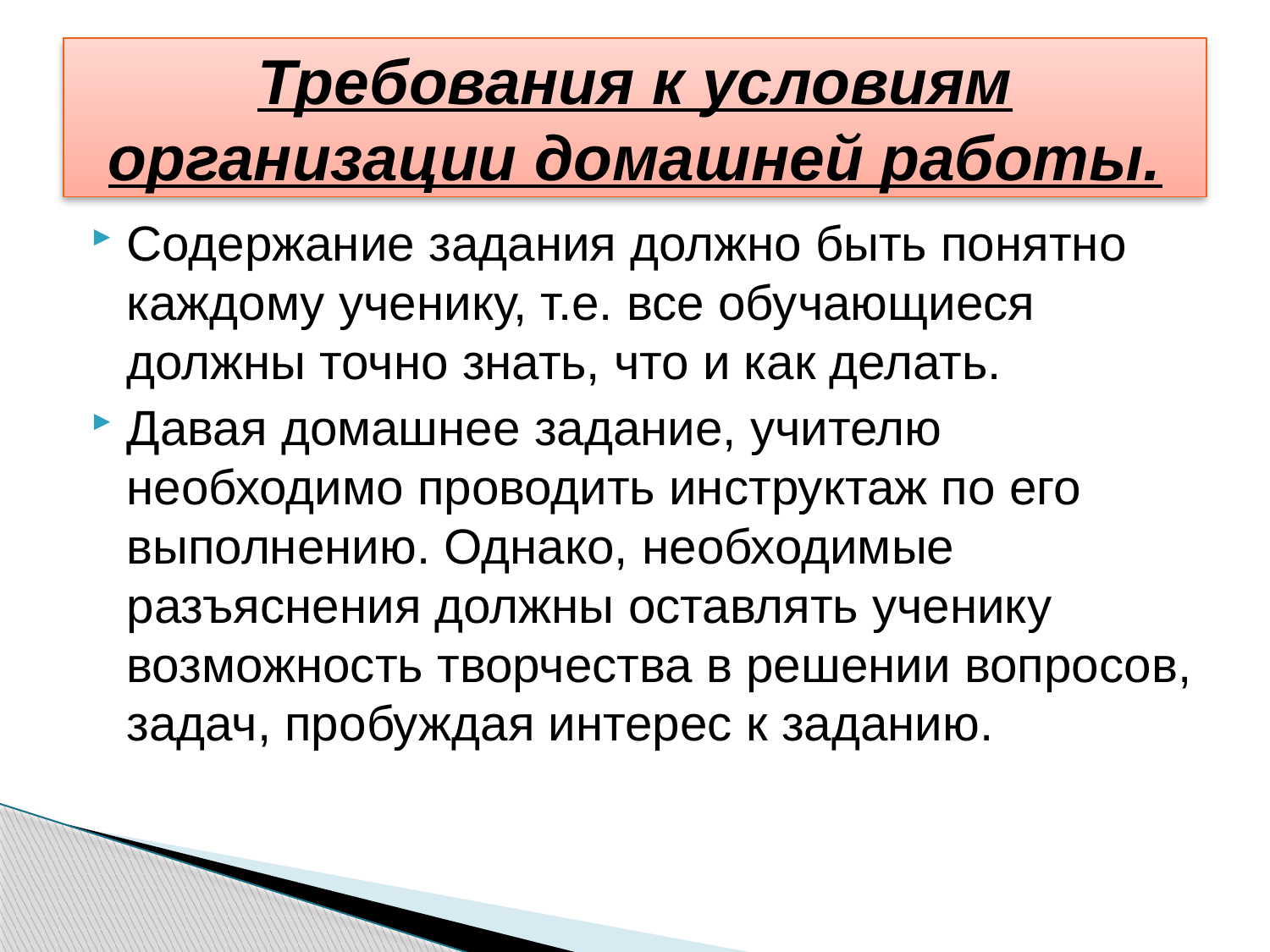

# Требования к условиям организации домашней работы.
Содержание задания должно быть понятно каждому ученику, т.е. все обучающиеся должны точно знать, что и как делать.
Давая домашнее задание, учителю необходимо проводить инструктаж по его выполнению. Однако, необходимые разъяснения должны оставлять ученику возможность творчества в решении вопросов, задач, пробуждая интерес к заданию.